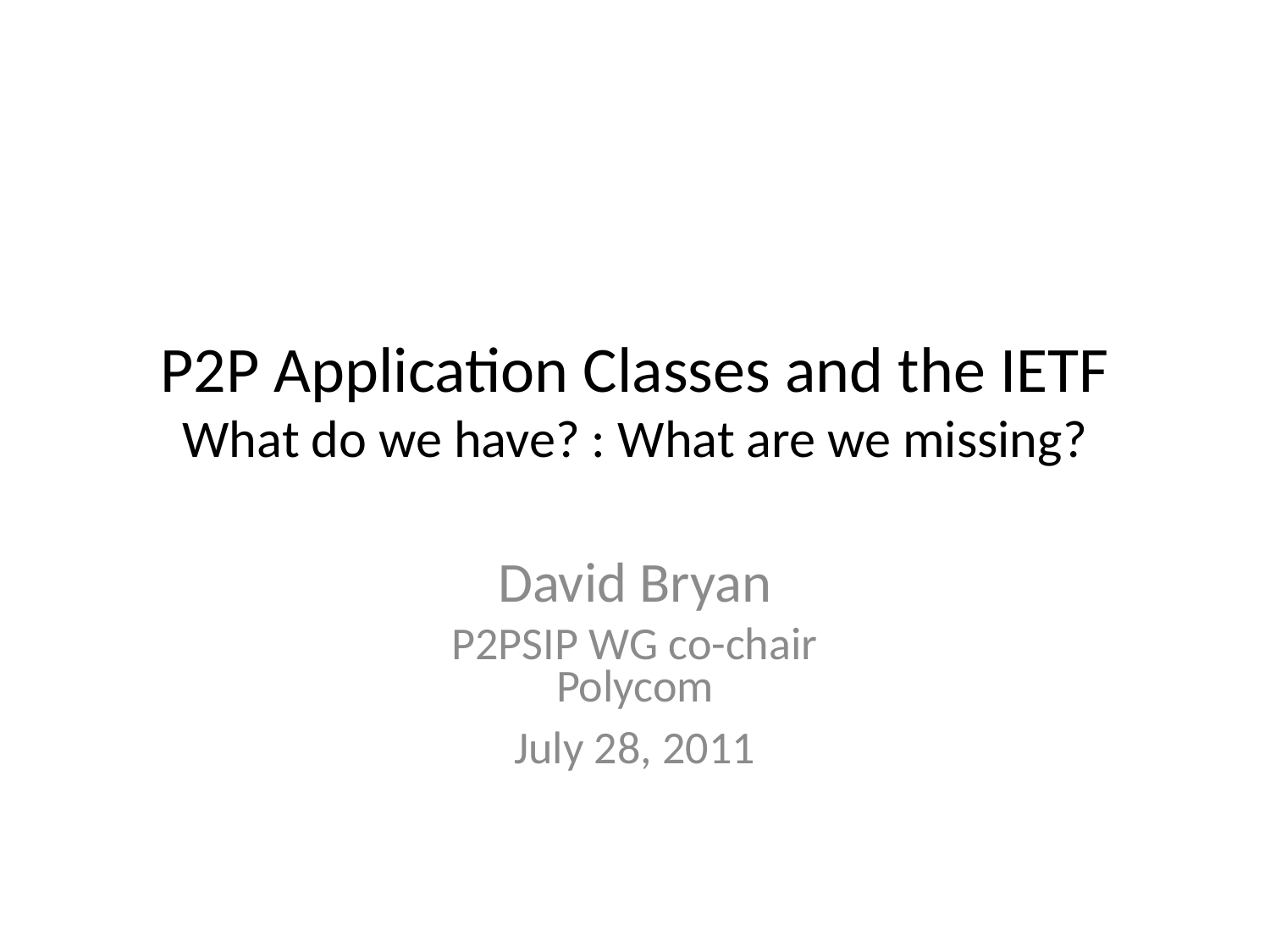

# P2P Application Classes and the IETF What do we have? : What are we missing?
David Bryan
P2PSIP WG co-chair
Polycom
July 28, 2011